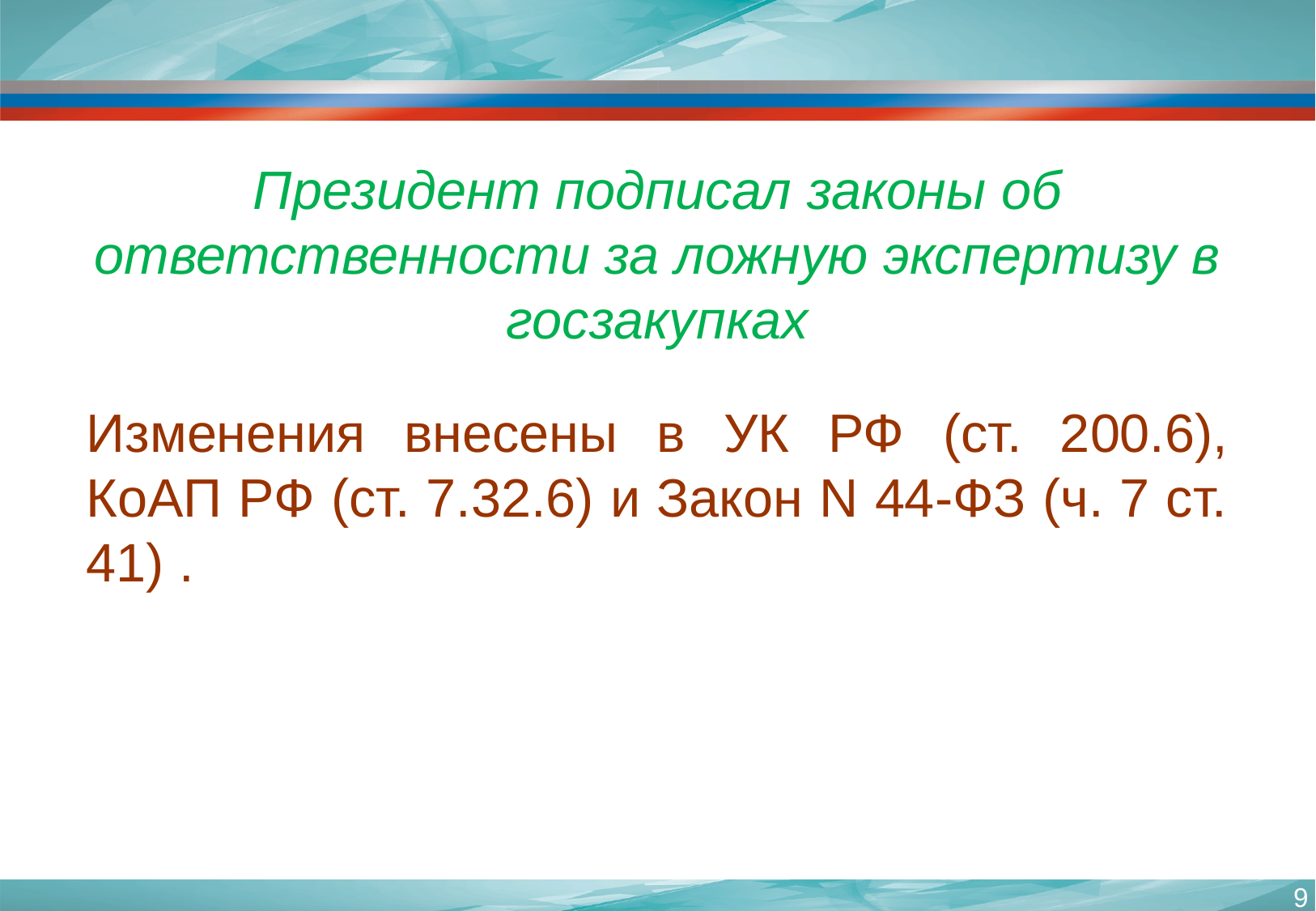

Президент подписал законы об ответственности за ложную экспертизу в госзакупках

Изменения внесены в УК РФ (ст. 200.6), КоАП РФ (ст. 7.32.6) и Закон N 44-ФЗ (ч. 7 ст. 41) .

9